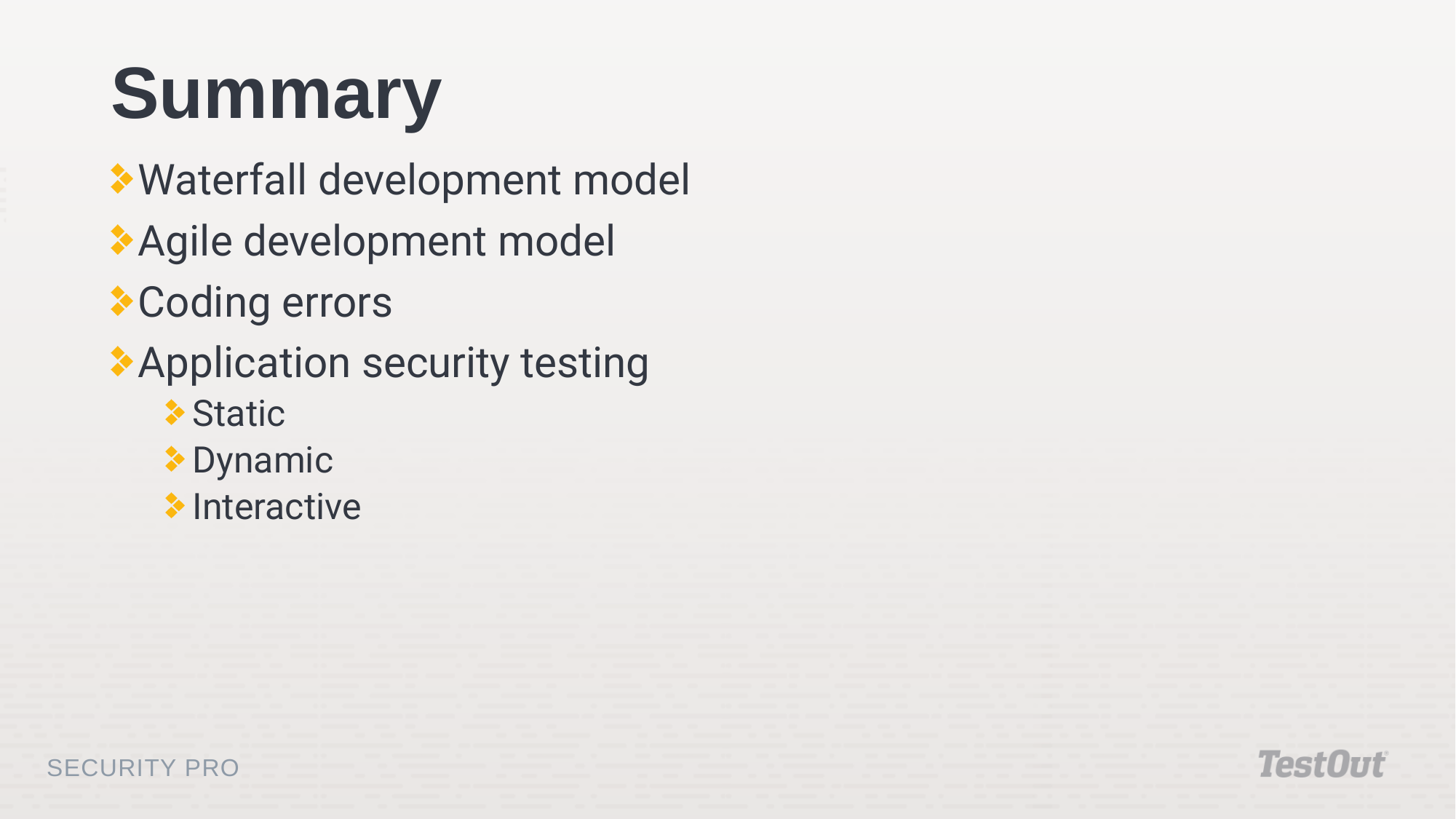

# Summary
Waterfall development model
Agile development model
Coding errors
Application security testing
Static
Dynamic
Interactive
Security Pro